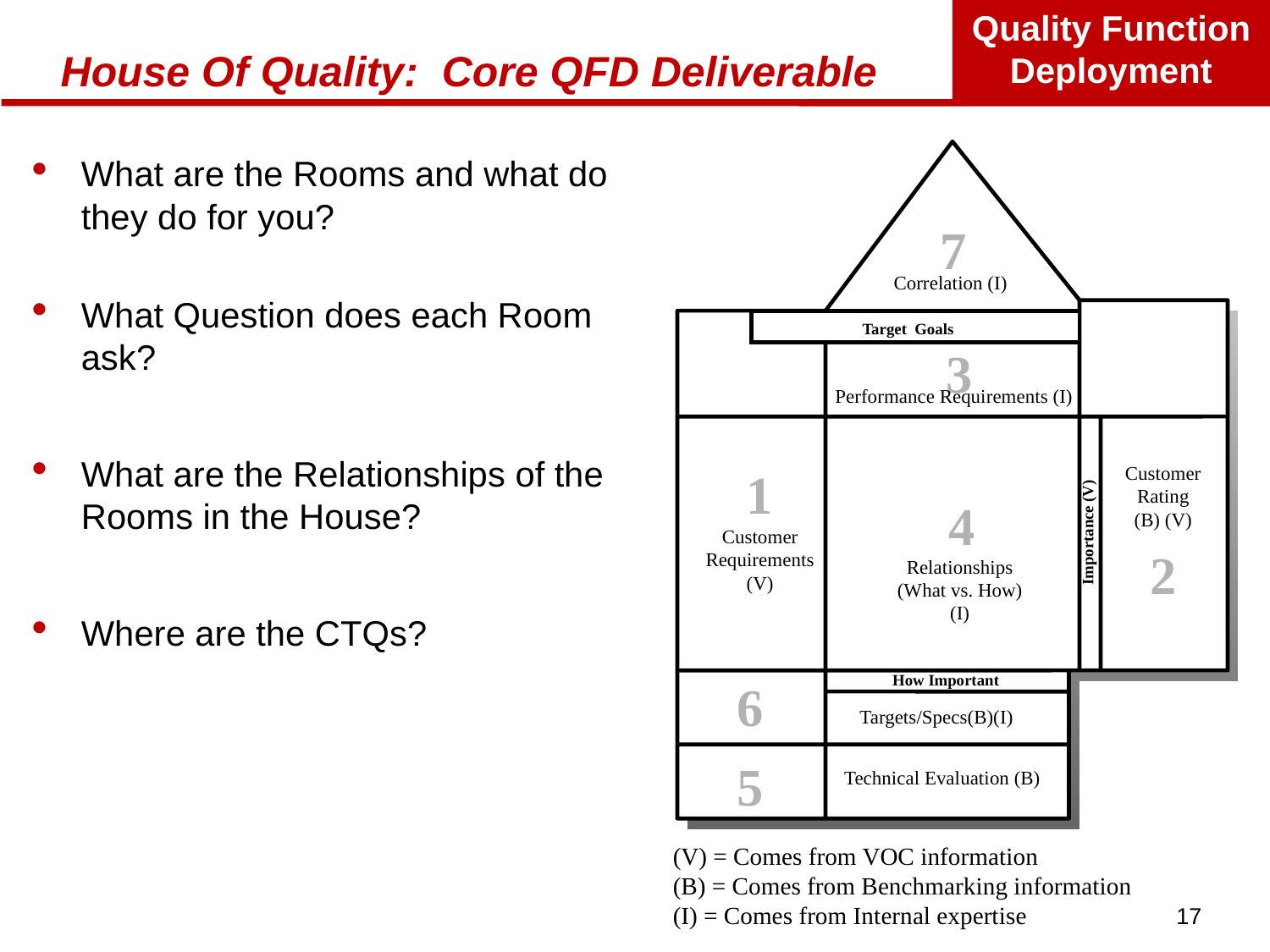

# House Of Quality:  Core QFD Deliverable

What are the Rooms and what do they do for you?

What Question does each Room ask?

What are the Relationships of the Rooms in the House?

Where are the CTQs?

7
Correlation (I)
Target  Goals
3
Performance Requirements (I)
Customer
Rating
(B) (V)
1
4
Customer
Requirements
(V)
Importance (V)
2
Relationships
(What vs. How)
(I)
How Important
6
Targets/Specs(B)(I)
5
Technical Evaluation (B)
(V) = Comes from VOC information
(B) = Comes from Benchmarking information
(I) = Comes from Internal expertise